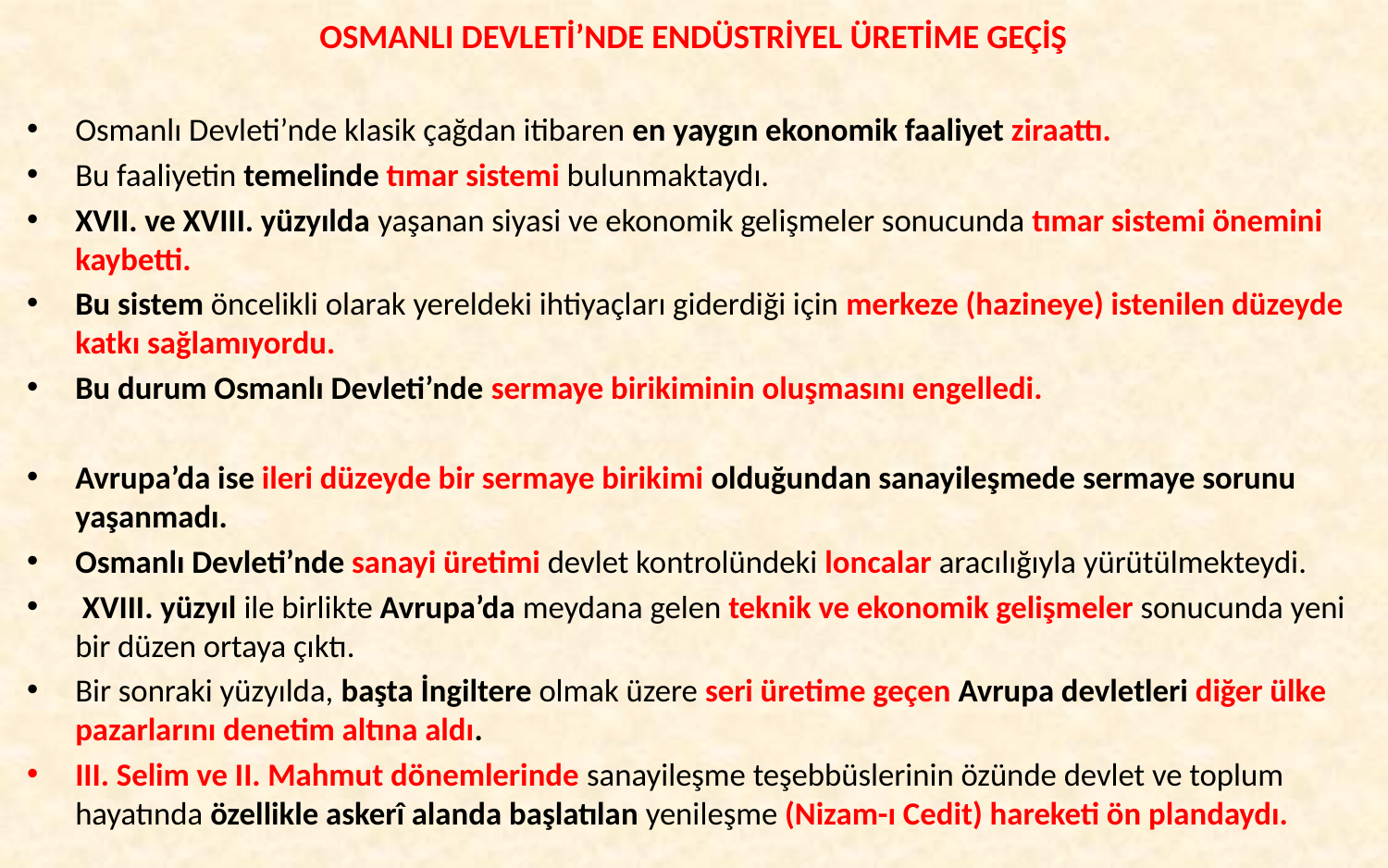

OSMANLI DEVLETİ’NDE ENDÜSTRİYEL ÜRETİME GEÇİŞ

Osmanlı Devleti’nde klasik çağdan itibaren en yaygın ekonomik faaliyet ziraattı.
Bu faaliyetin temelinde tımar sistemi bulunmaktaydı.
XVII. ve XVIII. yüzyılda yaşanan siyasi ve ekonomik gelişmeler sonucunda tımar sistemi önemini kaybetti.
Bu sistem öncelikli olarak yereldeki ihtiyaçları giderdiği için merkeze (hazineye) istenilen düzeyde katkı sağlamıyordu.
Bu durum Osmanlı Devleti’nde sermaye birikiminin oluşmasını engelledi.

Avrupa’da ise ileri düzeyde bir sermaye birikimi olduğundan sanayileşmede sermaye sorunu yaşanmadı.
Osmanlı Devleti’nde sanayi üretimi devlet kontrolündeki loncalar aracılığıyla yürütülmekteydi.
 XVIII. yüzyıl ile birlikte Avrupa’da meydana gelen teknik ve ekonomik gelişmeler sonucunda yeni bir düzen ortaya çıktı.
Bir sonraki yüzyılda, başta İngiltere olmak üzere seri üretime geçen Avrupa devletleri diğer ülke pazarlarını denetim altına aldı.
III. Selim ve II. Mahmut dönemlerinde sanayileşme teşebbüslerinin özünde devlet ve toplum hayatında özellikle askerî alanda başlatılan yenileşme (Nizam-ı Cedit) hareketi ön plandaydı.